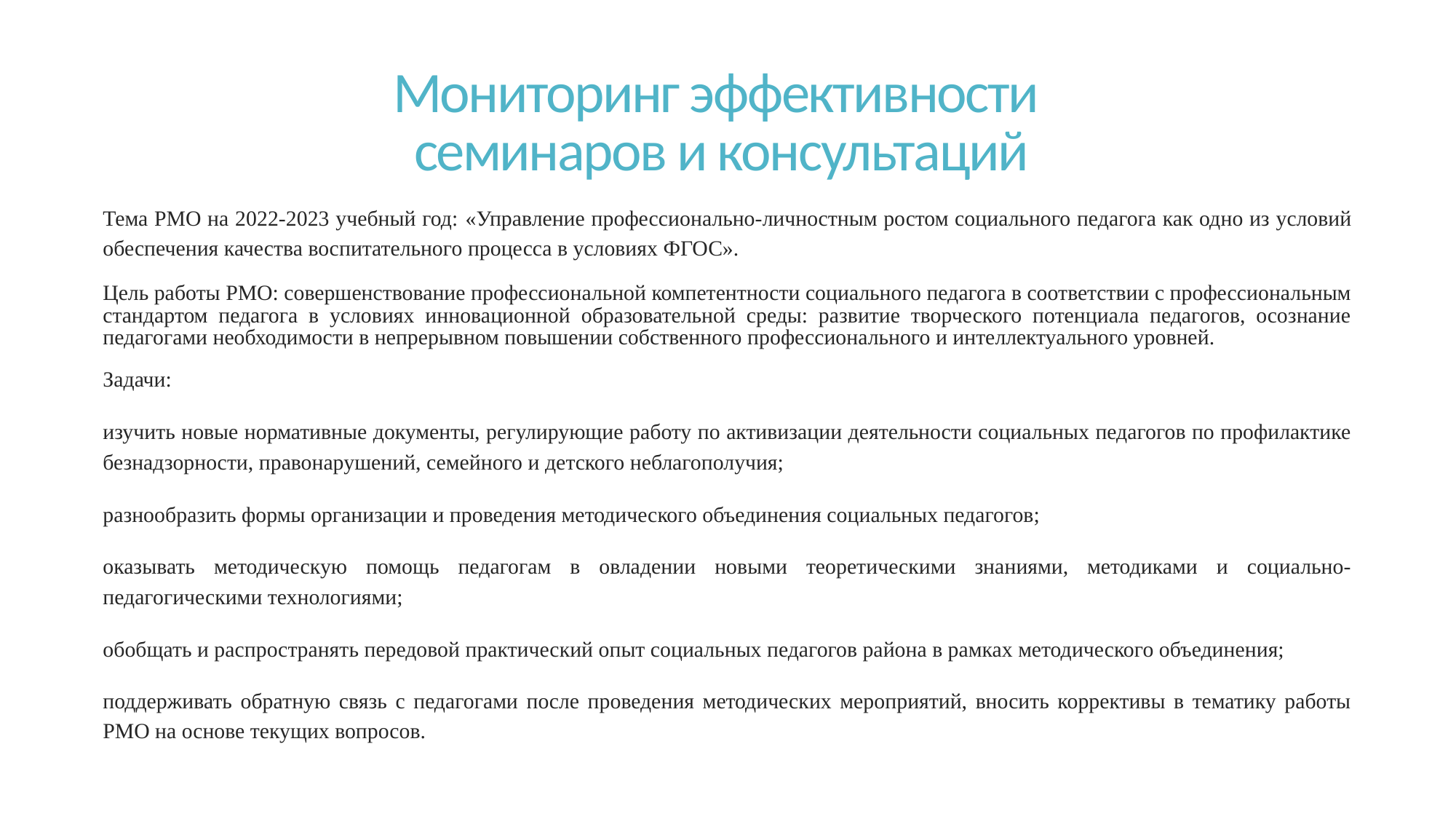

# Мониторинг эффективности семинаров и консультаций
Тема РМО на 2022-2023 учебный год: «Управление профессионально-личностным ростом социального педагога как одно из условий обеспечения качества воспитательного процесса в условиях ФГОС».
Цель работы РМО: совершенствование профессиональной компетентности социального педагога в соответствии с профессиональным стандартом педагога в условиях инновационной образовательной среды: развитие творческого потенциала педагогов, осознание педагогами необходимости в непрерывном повышении собственного профессионального и интеллектуального уровней.
Задачи:
изучить новые нормативные документы, регулирующие работу по активизации деятельности социальных педагогов по профилактике безнадзорности, правонарушений, семейного и детского неблагополучия;
разнообразить формы организации и проведения методического объединения социальных педагогов;
оказывать методическую помощь педагогам в овладении новыми теоретическими знаниями, методиками и социально-педагогическими технологиями;
обобщать и распространять передовой практический опыт социальных педагогов района в рамках методического объединения;
поддерживать обратную связь с педагогами после проведения методических мероприятий, вносить коррективы в тематику работы РМО на основе текущих вопросов.